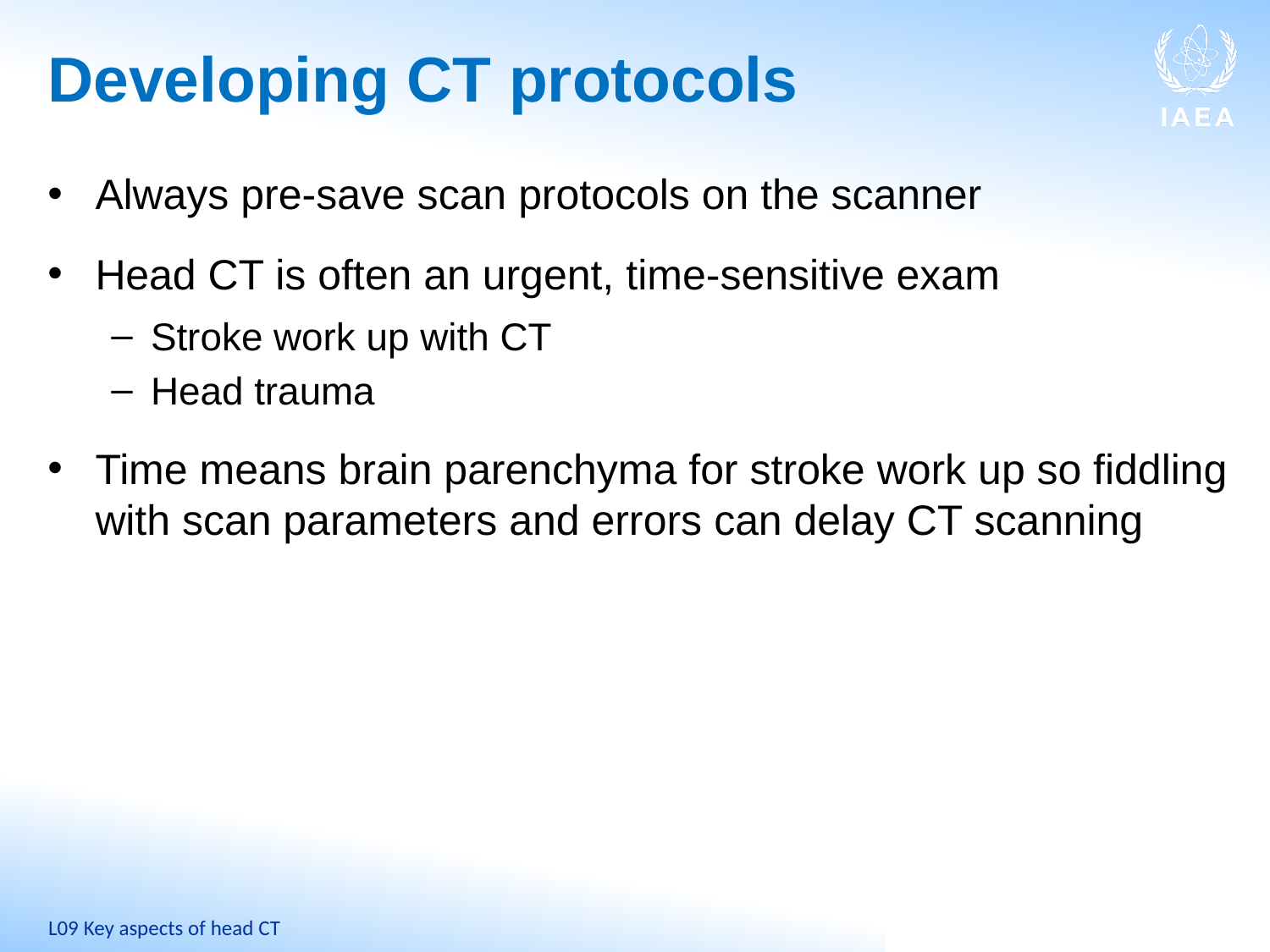

# Developing CT protocols
Always pre-save scan protocols on the scanner
Head CT is often an urgent, time-sensitive exam
Stroke work up with CT
Head trauma
Time means brain parenchyma for stroke work up so fiddling with scan parameters and errors can delay CT scanning